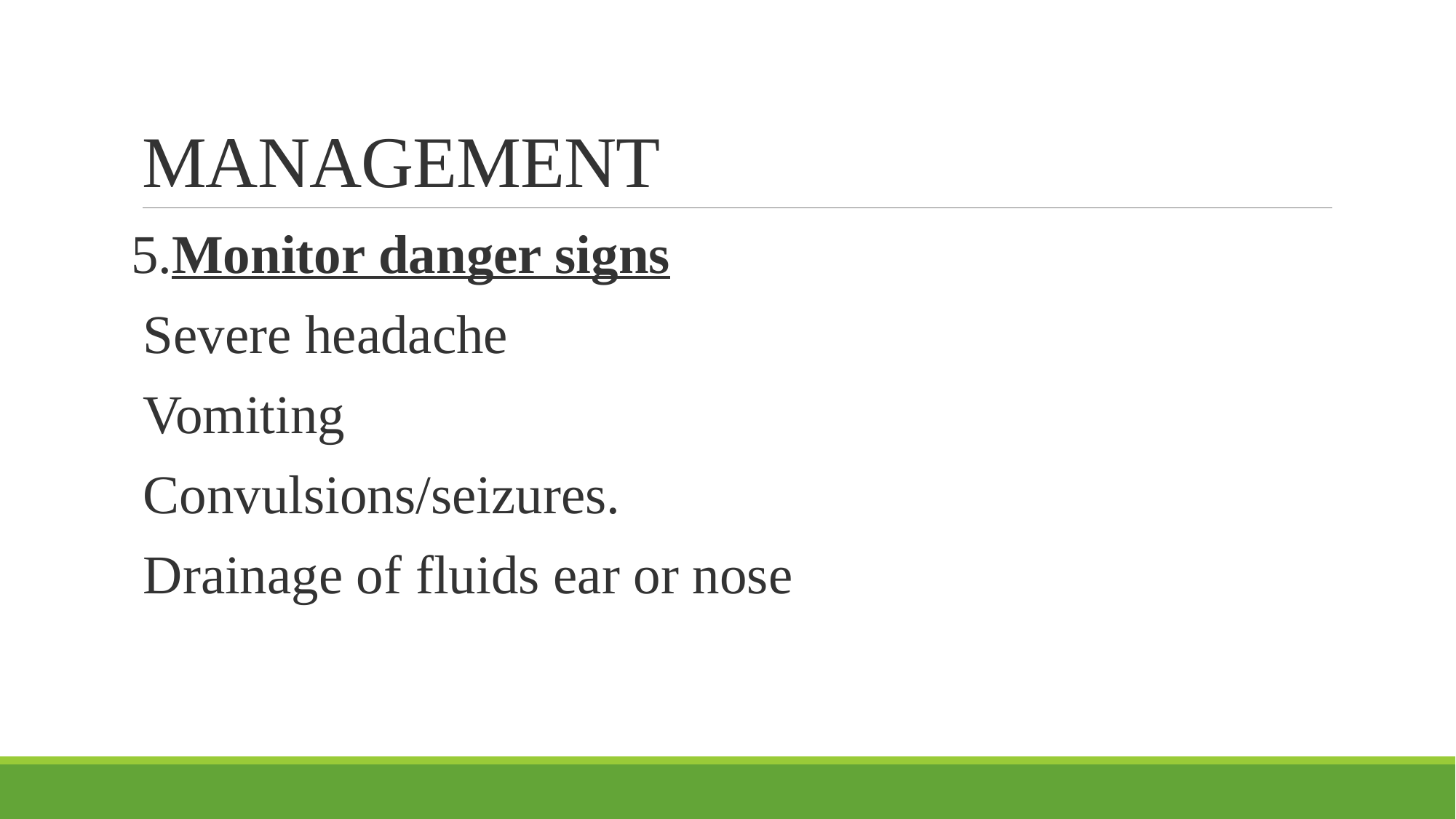

# MANAGEMENT
5.Monitor danger signs
Severe headache
Vomiting
Convulsions/seizures.
Drainage of fluids ear or nose